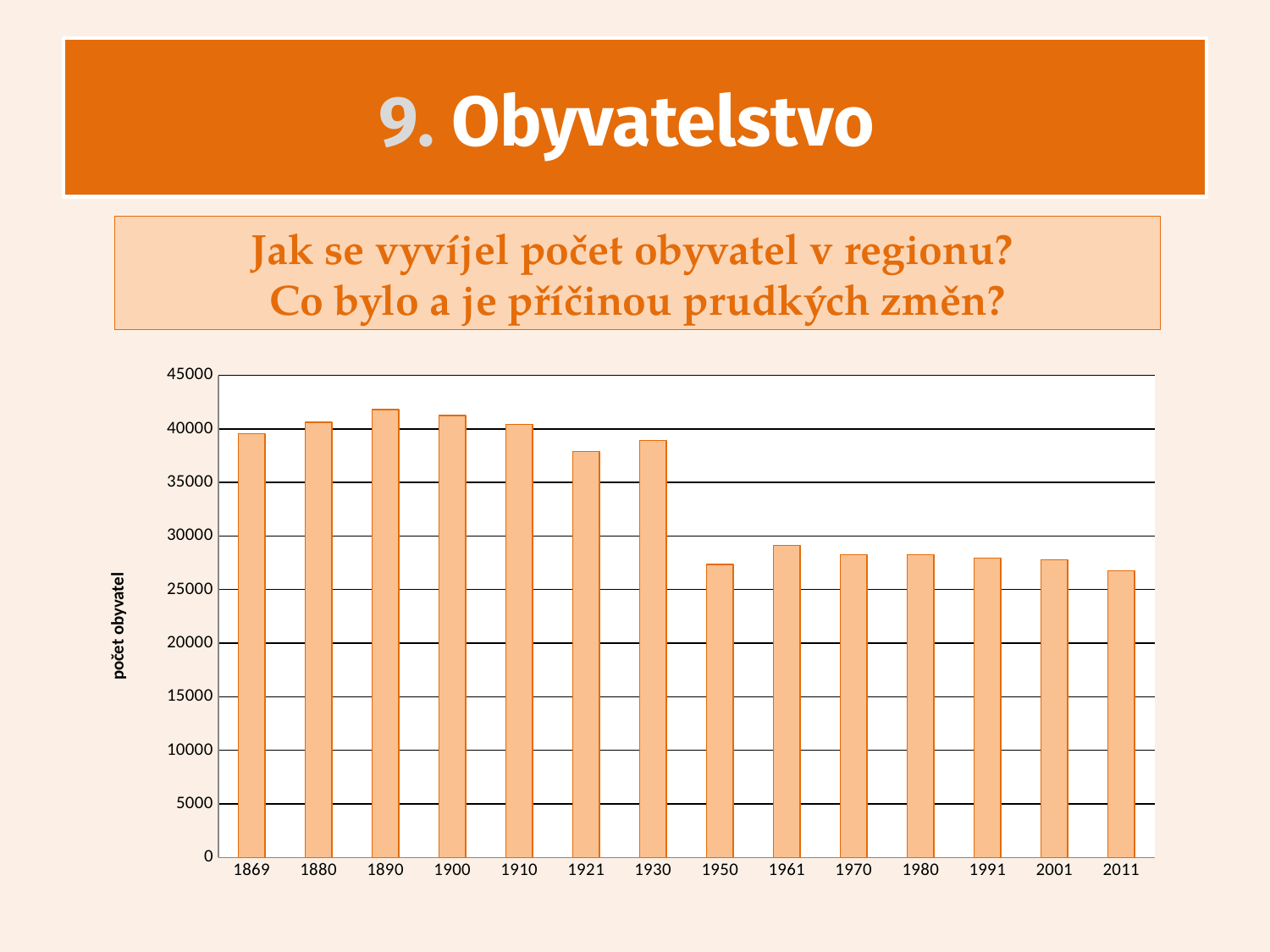

# 9. Obyvatelstvo
Jak se vyvíjel počet obyvatel v regionu?
Co bylo a je příčinou prudkých změn?

### Chart

| Category | vývoj počtu obyvatel |
|---|---|
| 1869 | 39540.0 |
| 1880 | 40614.0 |
| 1890 | 41778.0 |
| 1900 | 41236.0 |
| 1910 | 40426.0 |
| 1921 | 37904.0 |
| 1930 | 38934.0 |
| 1950 | 27338.0 |
| 1961 | 29125.0 |
| 1970 | 28256.0 |
| 1980 | 28252.0 |
| 1991 | 27954.0 |
| 2001 | 27776.0 |
| 2011 | 26758.0 |